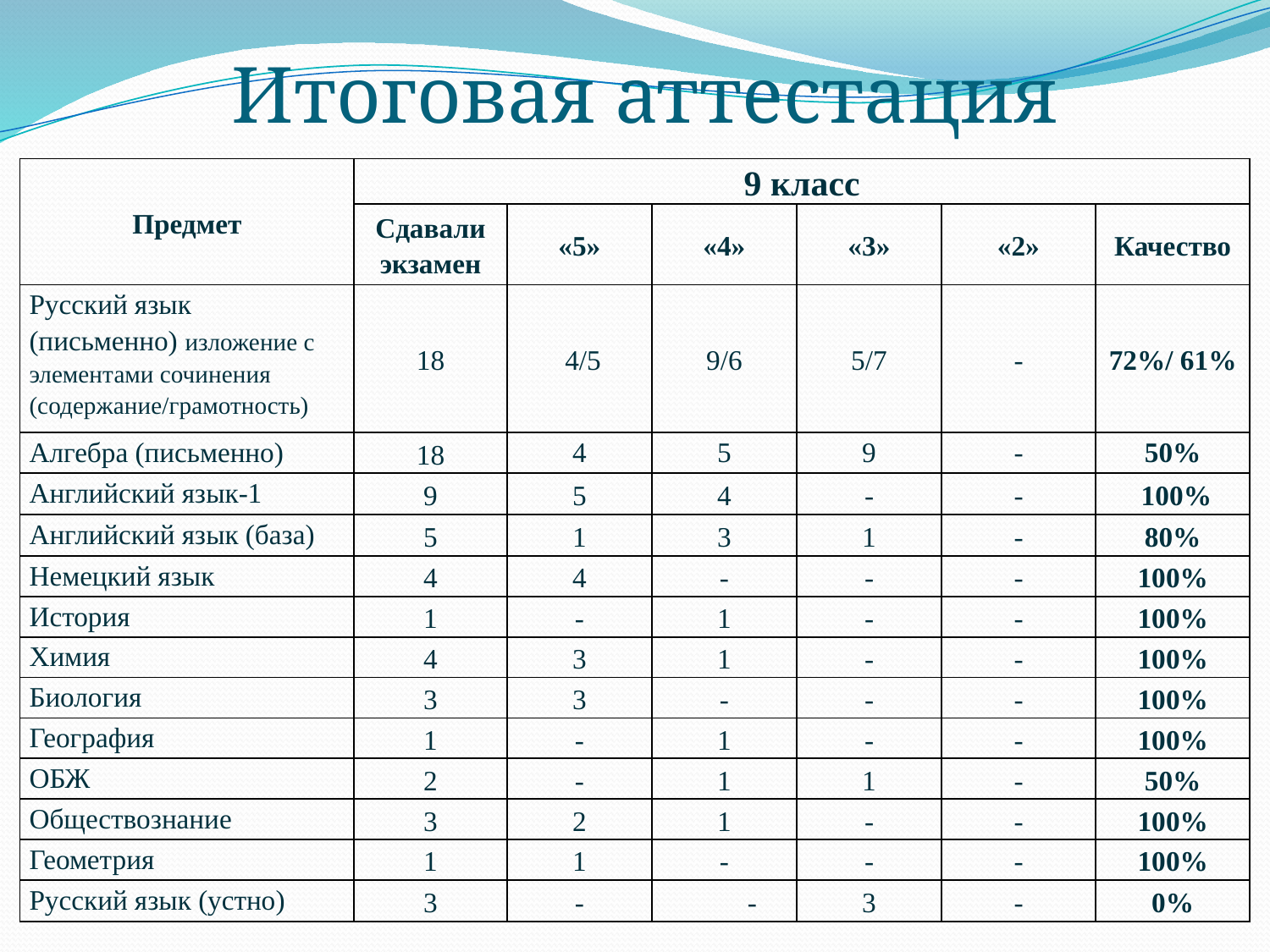

# Итоговая аттестация
| Предмет | 9 класс |  |  |  |  |  |
| --- | --- | --- | --- | --- | --- | --- |
|  | Сдавали экзамен | «5» | «4» | «3» | «2» | Качество |
| Русский язык (письменно) изложение с элементами сочинения (содержание/грамотность) | 18 | 4/5 | 9/6 | 5/7 | - | 72%/ 61% |
| Алгебра (письменно) | 18 | 4 | 5 | 9 | - | 50% |
| Английский язык-1 | 9 | 5 | 4 | - | - | 100% |
| Английский язык (база) | 5 | 1 | 3 | 1 | - | 80% |
| Немецкий язык | 4 | 4 | - | - | - | 100% |
| История | 1 | - | 1 | - | - | 100% |
| Химия | 4 | 3 | 1 | - | - | 100% |
| Биология | 3 | 3 | - | - | - | 100% |
| География | 1 | - | 1 | - | - | 100% |
| ОБЖ | 2 | - | 1 | 1 | - | 50% |
| Обществознание | 3 | 2 | 1 | - | - | 100% |
| Геометрия | 1 | 1 | - | - | - | 100% |
| Русский язык (устно) | 3 | - | - | 3 | - | 0% |